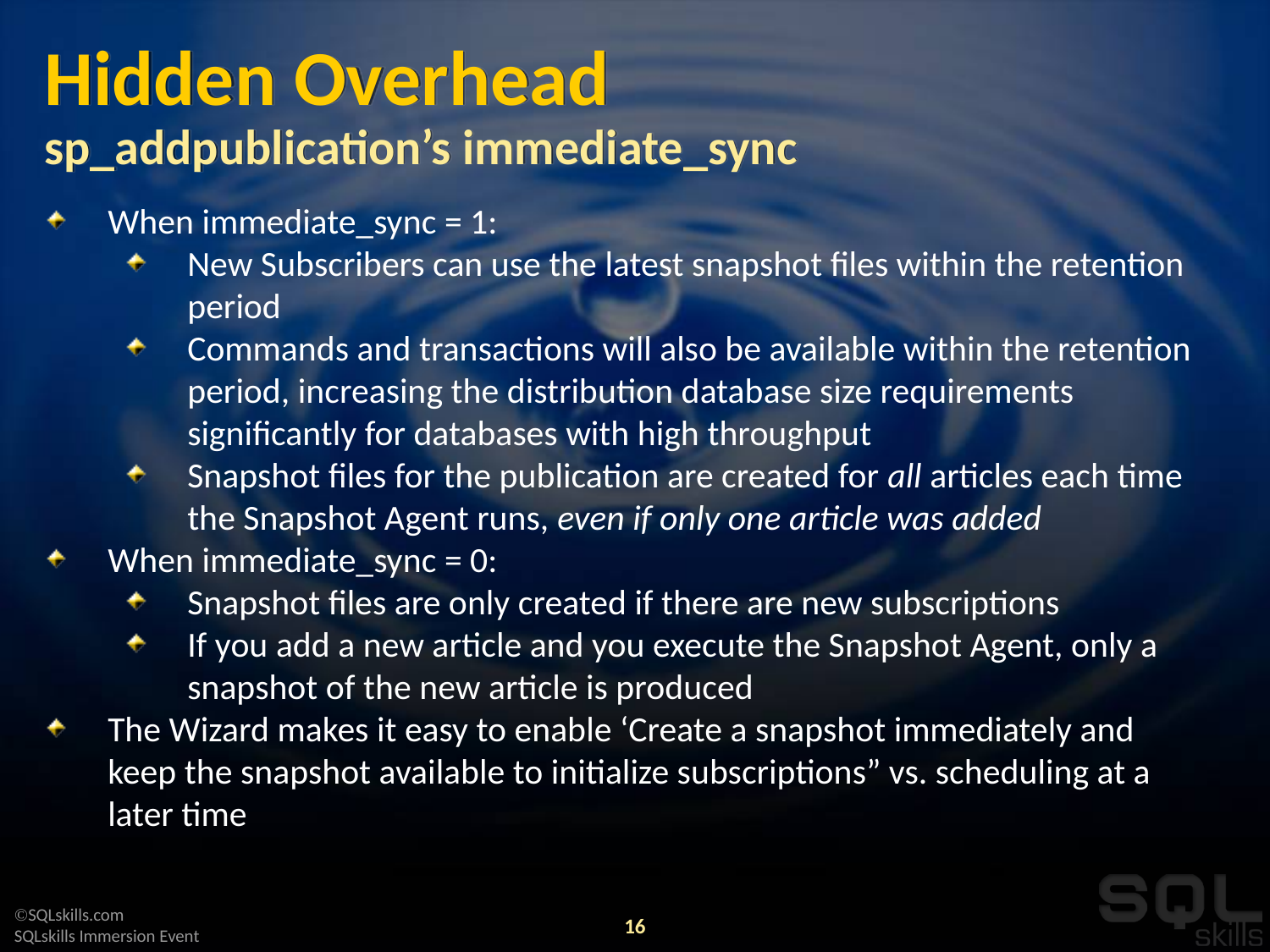

# Hidden Overhead sp_addpublication’s immediate_sync
When immediate_sync = 1:
New Subscribers can use the latest snapshot files within the retention period
Commands and transactions will also be available within the retention period, increasing the distribution database size requirements significantly for databases with high throughput
Snapshot files for the publication are created for all articles each time the Snapshot Agent runs, even if only one article was added
When immediate_sync = 0:
Snapshot files are only created if there are new subscriptions
If you add a new article and you execute the Snapshot Agent, only a snapshot of the new article is produced
The Wizard makes it easy to enable ‘Create a snapshot immediately and keep the snapshot available to initialize subscriptions” vs. scheduling at a later time
16